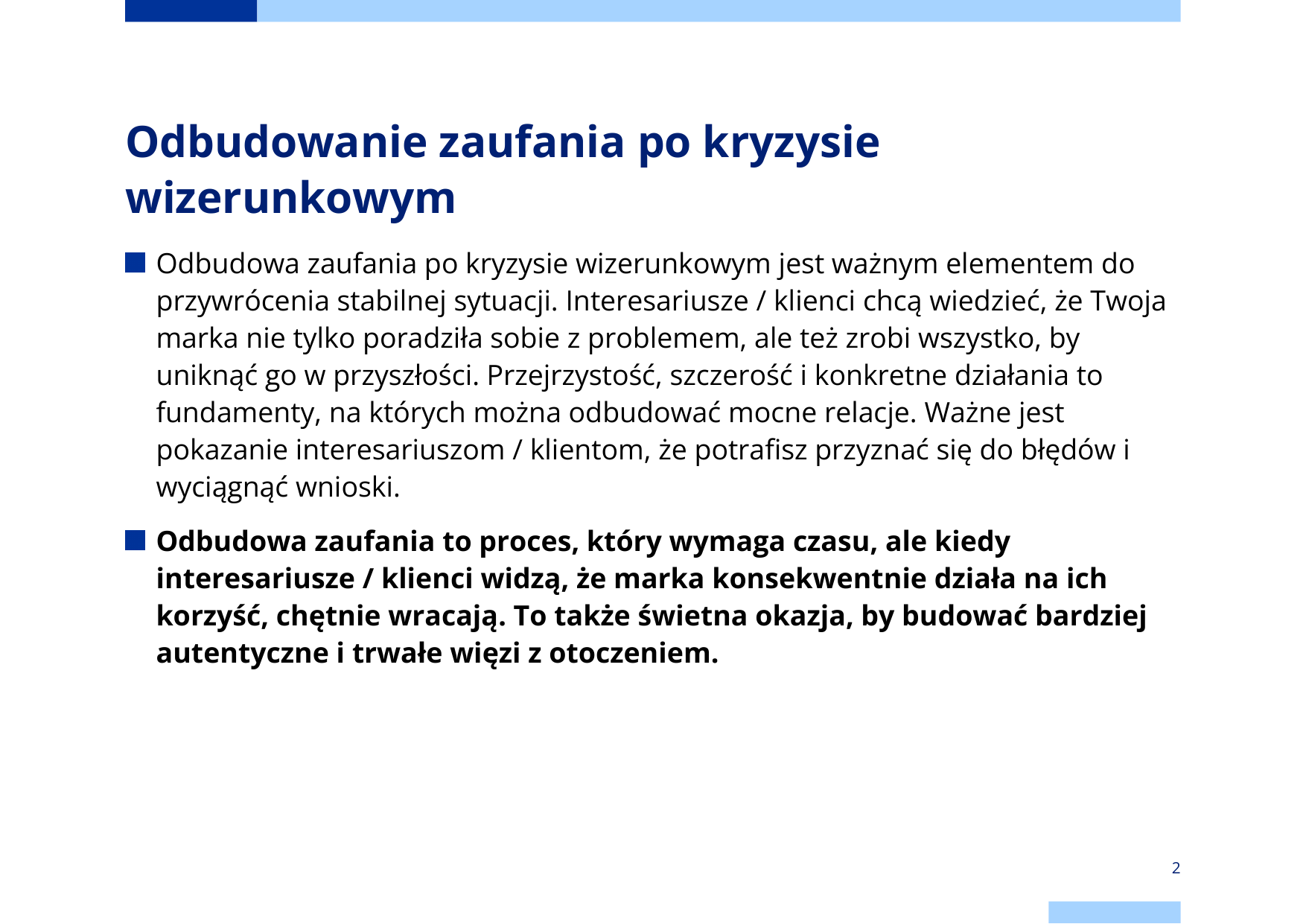

# Odbudowanie zaufania po kryzysie wizerunkowym
Odbudowa zaufania po kryzysie wizerunkowym jest ważnym elementem do przywrócenia stabilnej sytuacji. Interesariusze / klienci chcą wiedzieć, że Twoja marka nie tylko poradziła sobie z problemem, ale też zrobi wszystko, by uniknąć go w przyszłości. Przejrzystość, szczerość i konkretne działania to fundamenty, na których można odbudować mocne relacje. Ważne jest pokazanie interesariuszom / klientom, że potrafisz przyznać się do błędów i wyciągnąć wnioski.
Odbudowa zaufania to proces, który wymaga czasu, ale kiedy interesariusze / klienci widzą, że marka konsekwentnie działa na ich korzyść, chętnie wracają. To także świetna okazja, by budować bardziej autentyczne i trwałe więzi z otoczeniem.
2